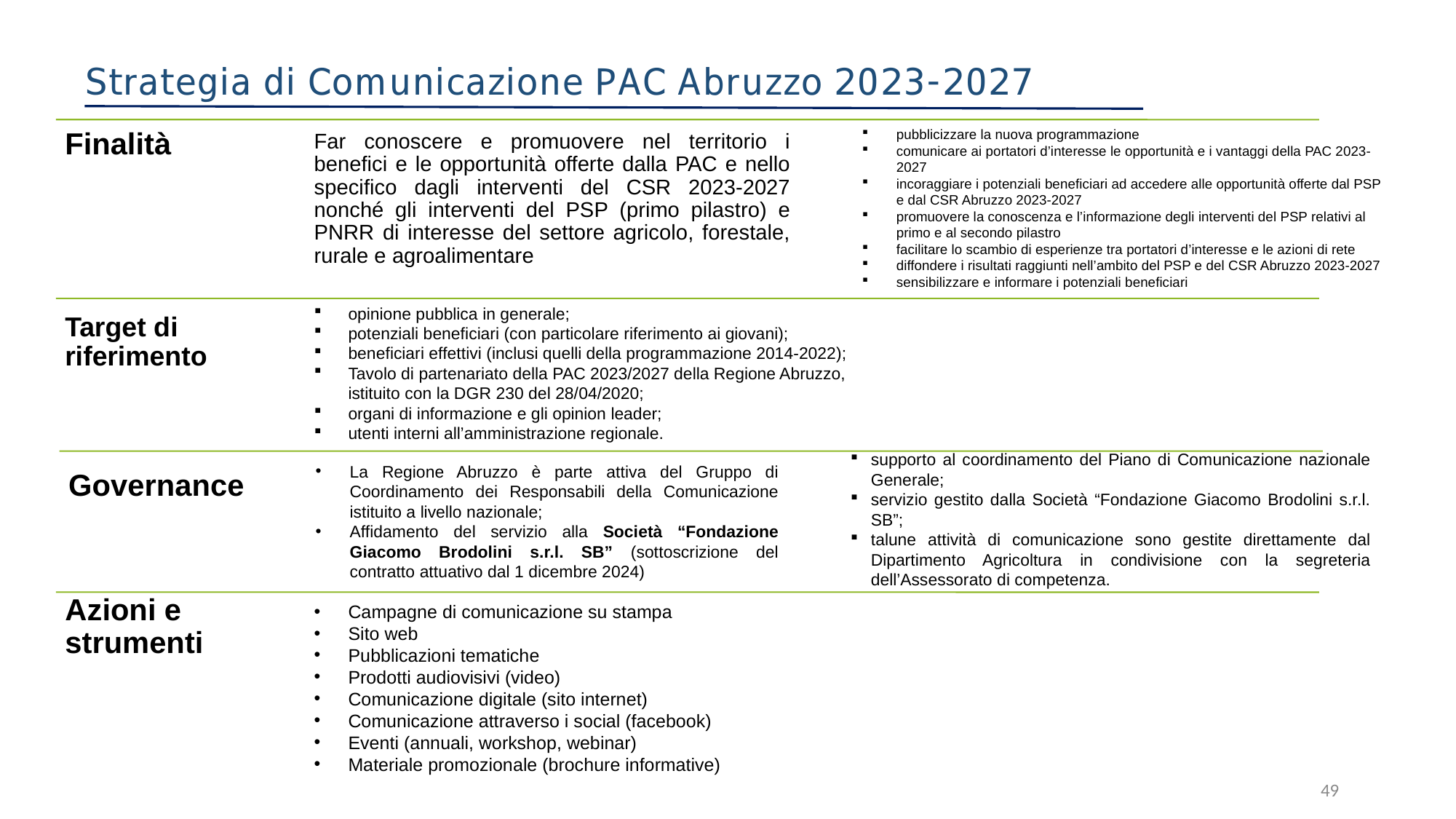

Strategia di Comunicazione PAC Abruzzo 2023-2027

Finalità
Far conoscere e promuovere nel territorio i benefici e le opportunità offerte dalla PAC e nello specifico dagli interventi del CSR 2023-2027 nonché gli interventi del PSP (primo pilastro) e PNRR di interesse del settore agricolo, forestale, rurale e agroalimentare

opinione pubblica in generale;
potenziali beneficiari (con particolare riferimento ai giovani);
beneficiari effettivi (inclusi quelli della programmazione 2014-2022);
Tavolo di partenariato della PAC 2023/2027 della Regione Abruzzo, istituito con la DGR 230 del 28/04/2020;
organi di informazione e gli opinion leader;
utenti interni all’amministrazione regionale.

Target di riferimento

supporto al coordinamento del Piano di Comunicazione nazionale Generale;
servizio gestito dalla Società “Fondazione Giacomo Brodolini s.r.l. SB”;
talune attività di comunicazione sono gestite direttamente dal Dipartimento Agricoltura in condivisione con la segreteria dell’Assessorato di competenza.

La Regione Abruzzo è parte attiva del Gruppo di Coordinamento dei Responsabili della Comunicazione istituito a livello nazionale;
Affidamento del servizio alla Società “Fondazione Giacomo Brodolini s.r.l. SB” (sottoscrizione del contratto attuativo dal 1 dicembre 2024)

Governance
Azioni e strumenti

Campagne di comunicazione su stampa
Sito web
Pubblicazioni tematiche
Prodotti audiovisivi (video)
Comunicazione digitale (sito internet)
Comunicazione attraverso i social (facebook)
Eventi (annuali, workshop, webinar)
Materiale promozionale (brochure informative)
pubblicizzare la nuova programmazione
comunicare ai portatori d’interesse le opportunità e i vantaggi della PAC 2023-2027
incoraggiare i potenziali beneficiari ad accedere alle opportunità offerte dal PSP e dal CSR Abruzzo 2023-2027
promuovere la conoscenza e l’informazione degli interventi del PSP relativi al primo e al secondo pilastro
facilitare lo scambio di esperienze tra portatori d’interesse e le azioni di rete
diffondere i risultati raggiunti nell’ambito del PSP e del CSR Abruzzo 2023-2027
sensibilizzare e informare i potenziali beneficiari